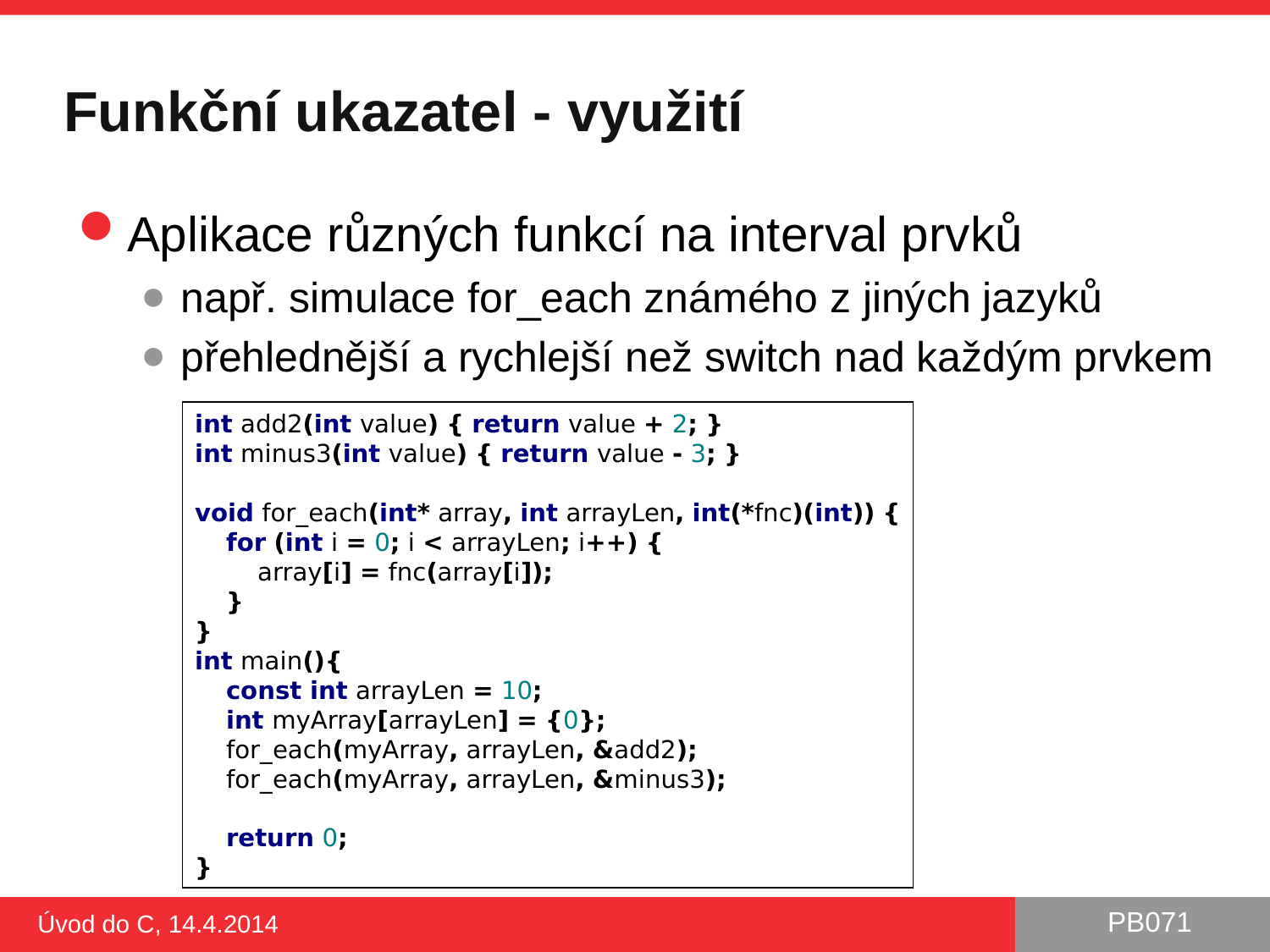

# Funkční ukazatel - využití
Aplikace různých funkcí na interval prvků
např. simulace for_each známého z jiných jazyků
přehlednější a rychlejší než switch nad každým prvkem

int add2(int value) { return value + 2; }
int minus3(int value) { return value - 3; }

void for_each(int* array, int arrayLen, int(*fnc)(int)) {
    for (int i = 0; i < arrayLen; i++) {
        array[i] = fnc(array[i]);
    }
}
int main(){
    const int arrayLen = 10;
    int myArray[arrayLen] = {0};
    for_each(myArray, arrayLen, &add2);
    for_each(myArray, arrayLen, &minus3);

    return 0;
}
Úvod do C, 14.4.2014